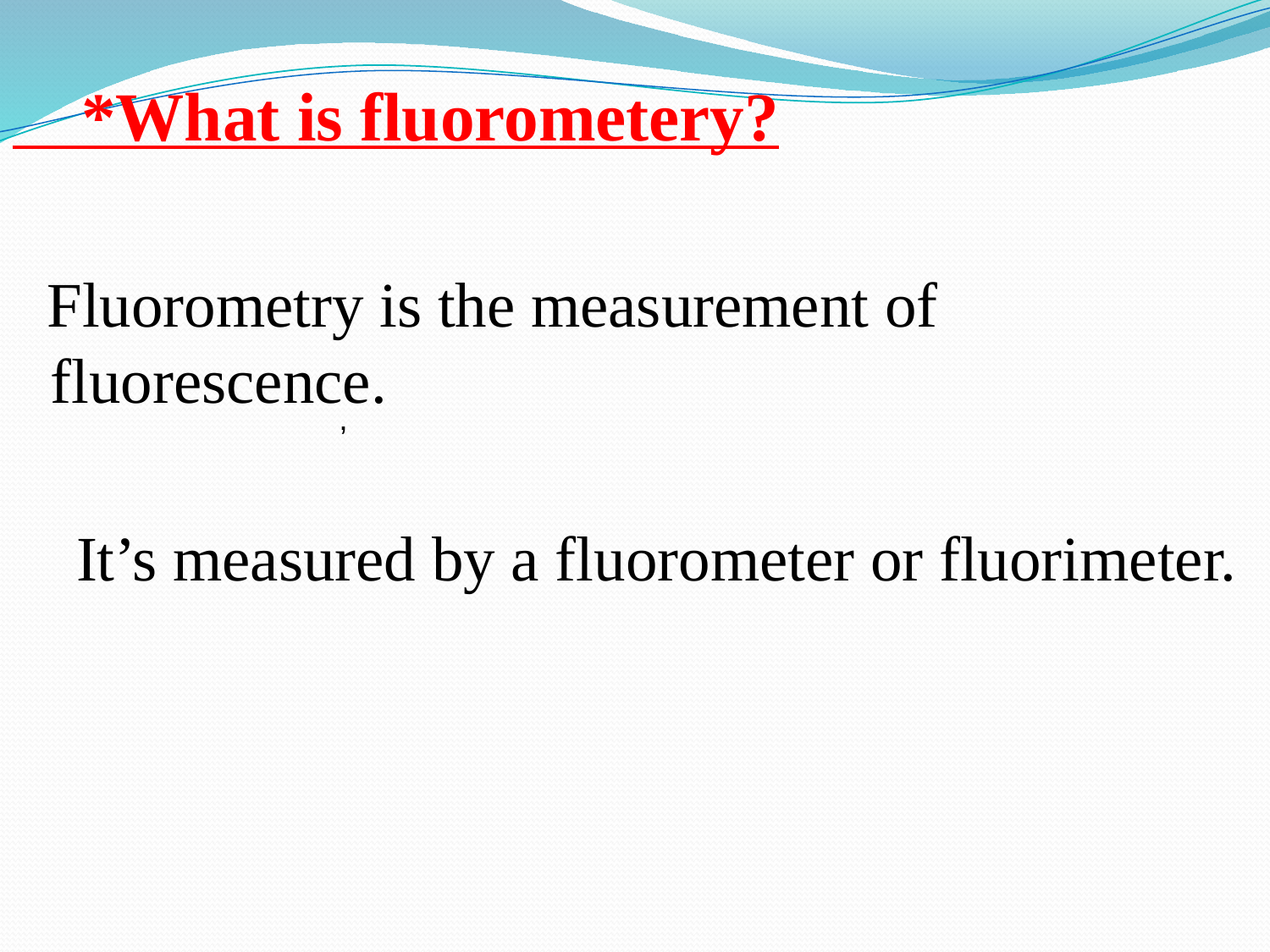

*What is fluorometery?

   Fluorometry is the measurement of fluorescence.

    It’s measured by a fluorometer or fluorimeter.

,